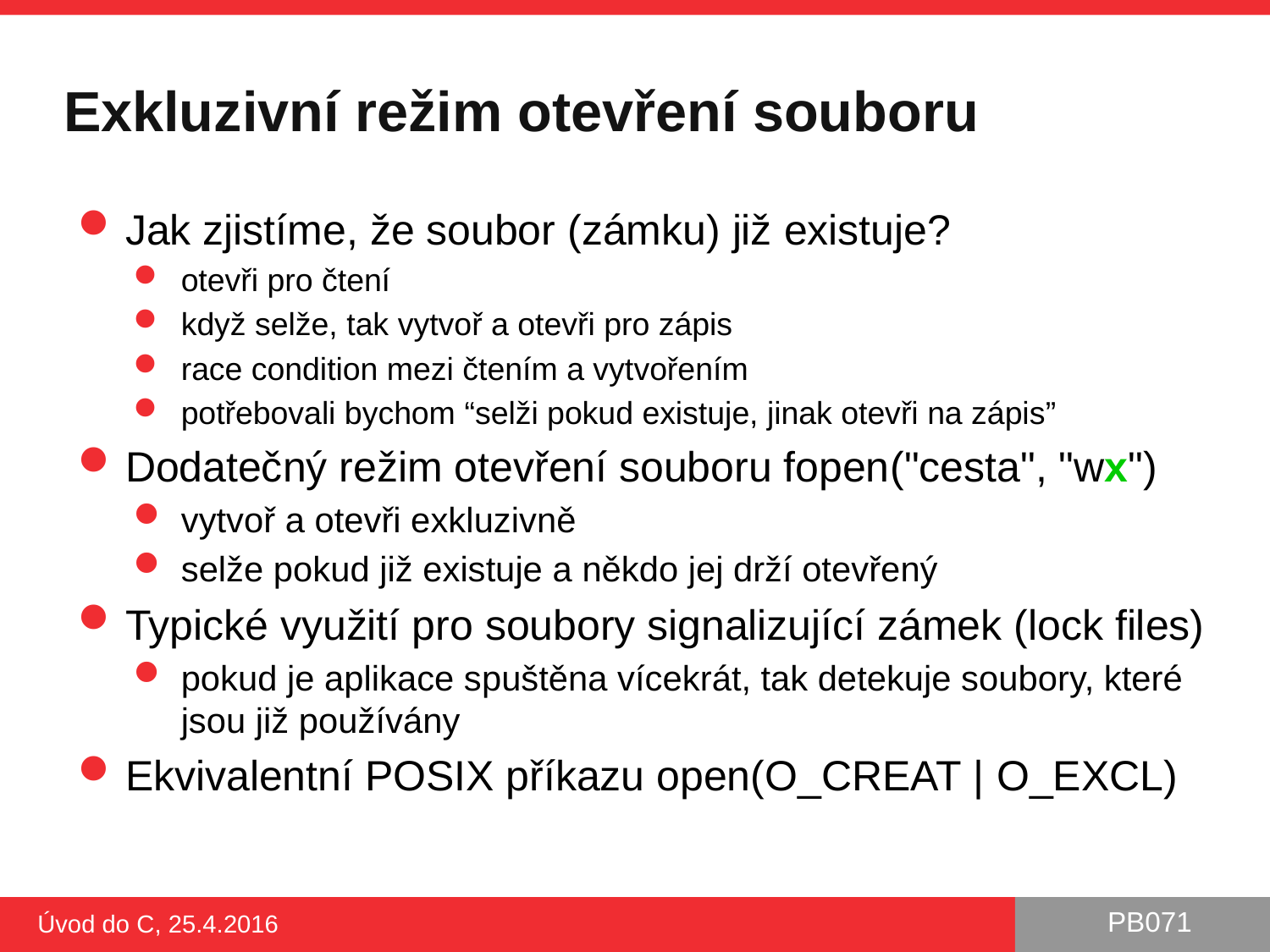

# Exkluzivní režim otevření souboru
Jak zjistíme, že soubor (zámku) již existuje?
otevři pro čtení
když selže, tak vytvoř a otevři pro zápis
race condition mezi čtením a vytvořením
potřebovali bychom “selži pokud existuje, jinak otevři na zápis”
Dodatečný režim otevření souboru fopen("cesta", "wx")
vytvoř a otevři exkluzivně
selže pokud již existuje a někdo jej drží otevřený
Typické využití pro soubory signalizující zámek (lock files)
pokud je aplikace spuštěna vícekrát, tak detekuje soubory, které jsou již používány
Ekvivalentní POSIX příkazu open(O_CREAT | O_EXCL)
Úvod do C, 25.4.2016